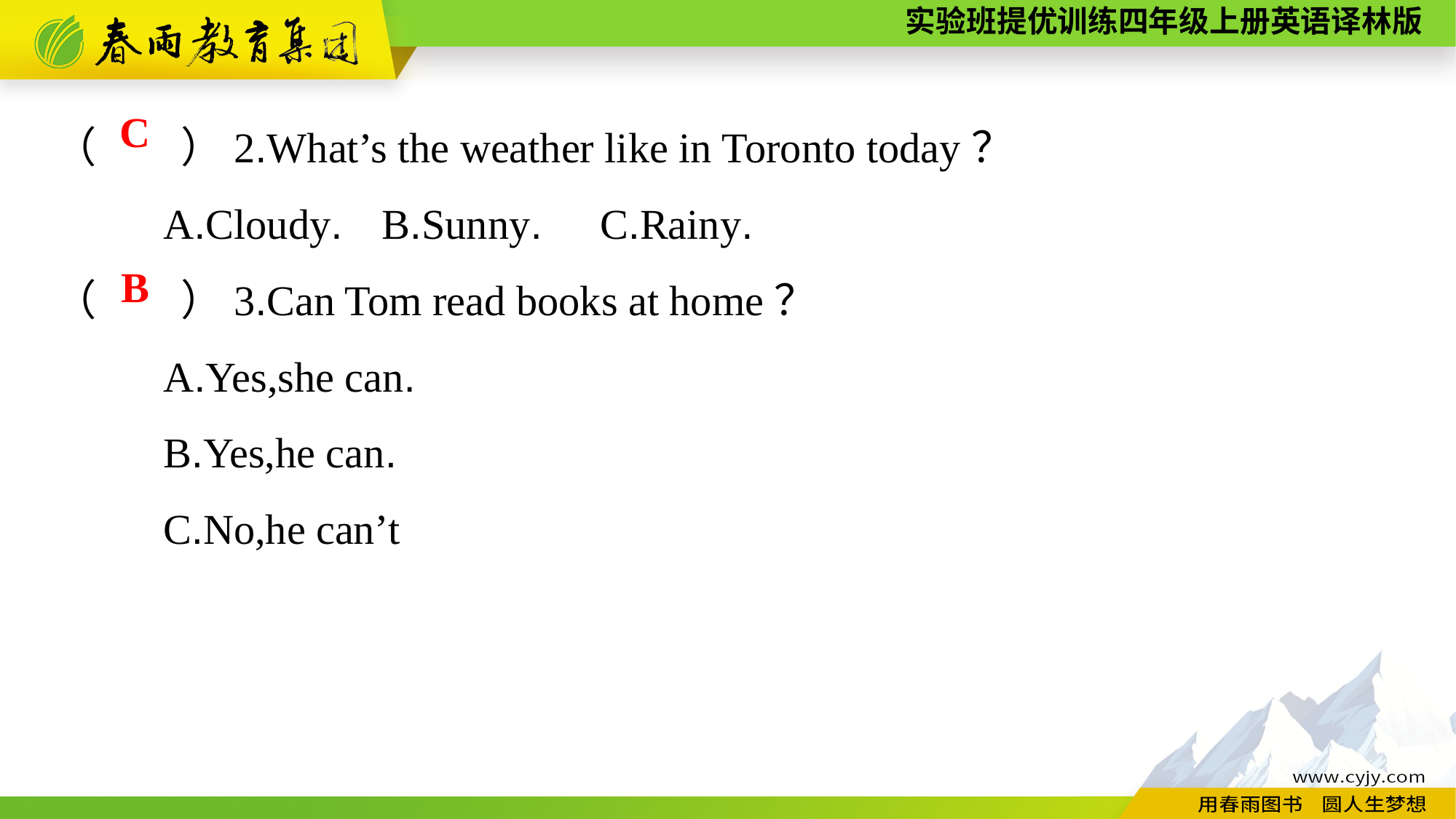

（　　）2.What’s the weather like in Toronto today？
	A.Cloudy.	B.Sunny.	C.Rainy.
（　　）3.Can Tom read books at home？
	A.Yes,she can.
	B.Yes,he can.
	C.No,he can’t
C
B